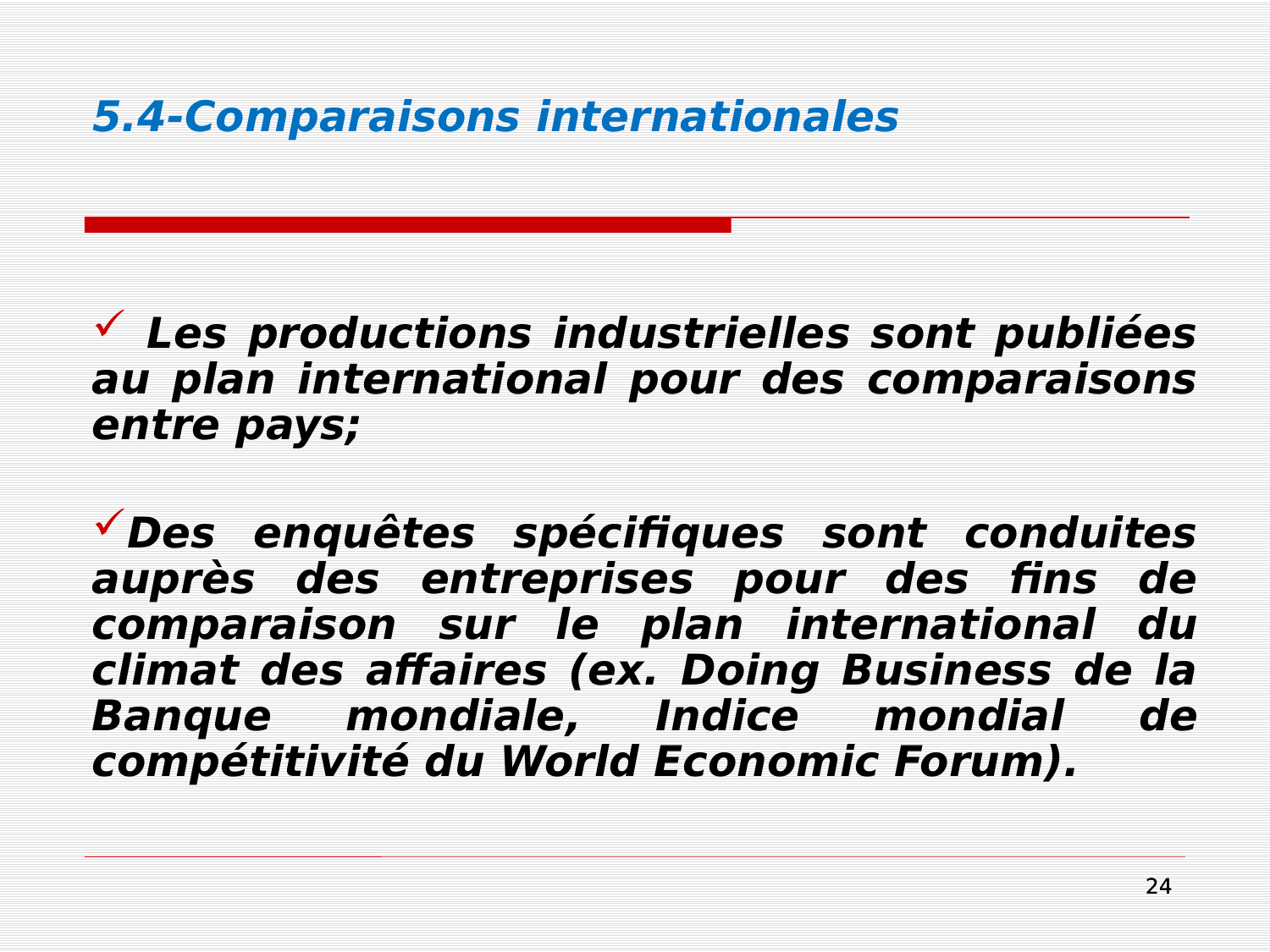

# 5.4-Comparaisons internationales

 Les productions industrielles sont publiées au plan international pour des comparaisons entre pays;

Des enquêtes spécifiques sont conduites auprès des entreprises pour des fins de comparaison sur le plan international du climat des affaires (ex. Doing Business de la Banque mondiale, Indice mondial de compétitivité du World Economic Forum).
24
24